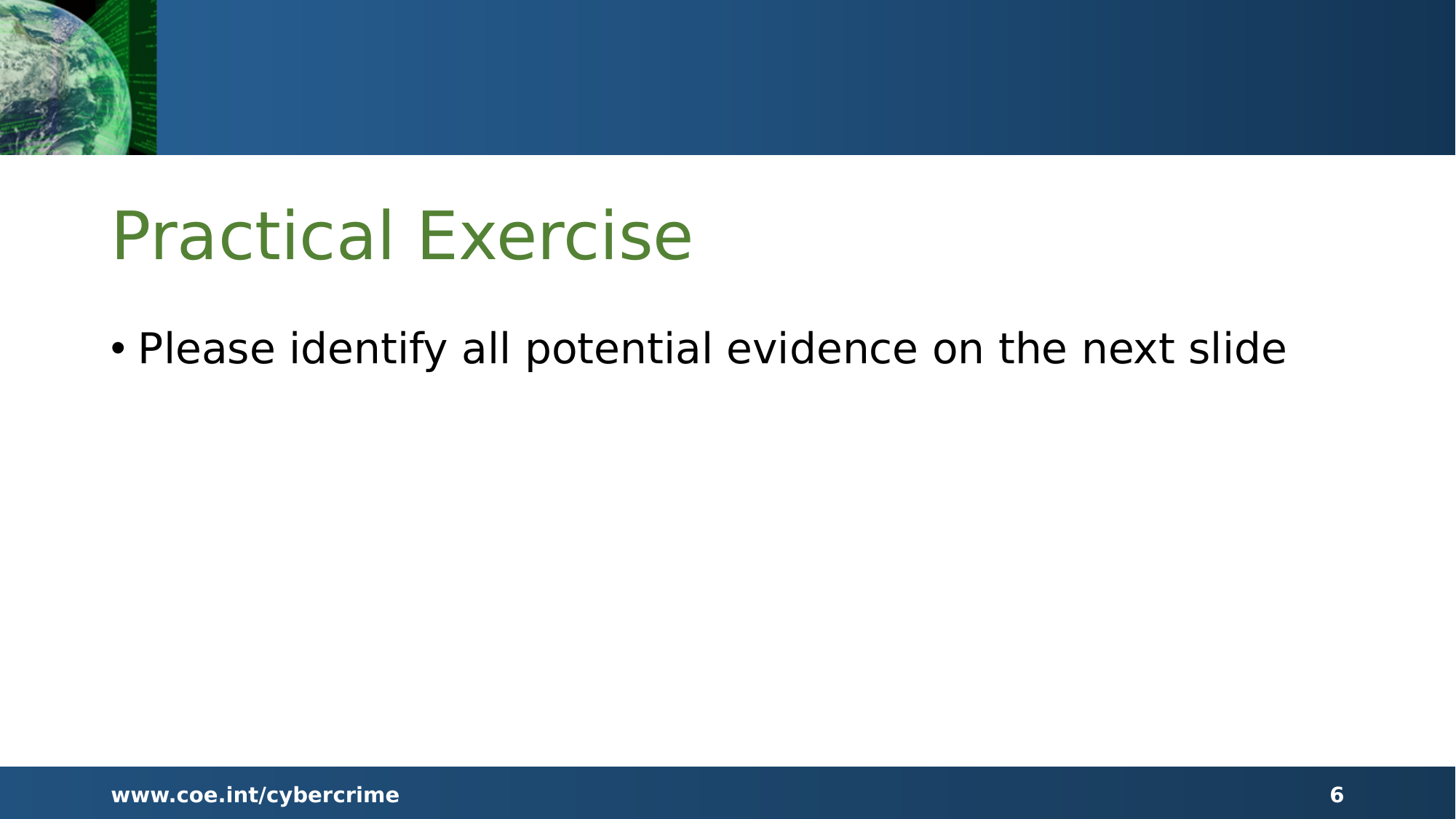

# Practical Exercise
Please identify all potential evidence on the next slide
www.coe.int/cybercrime
6